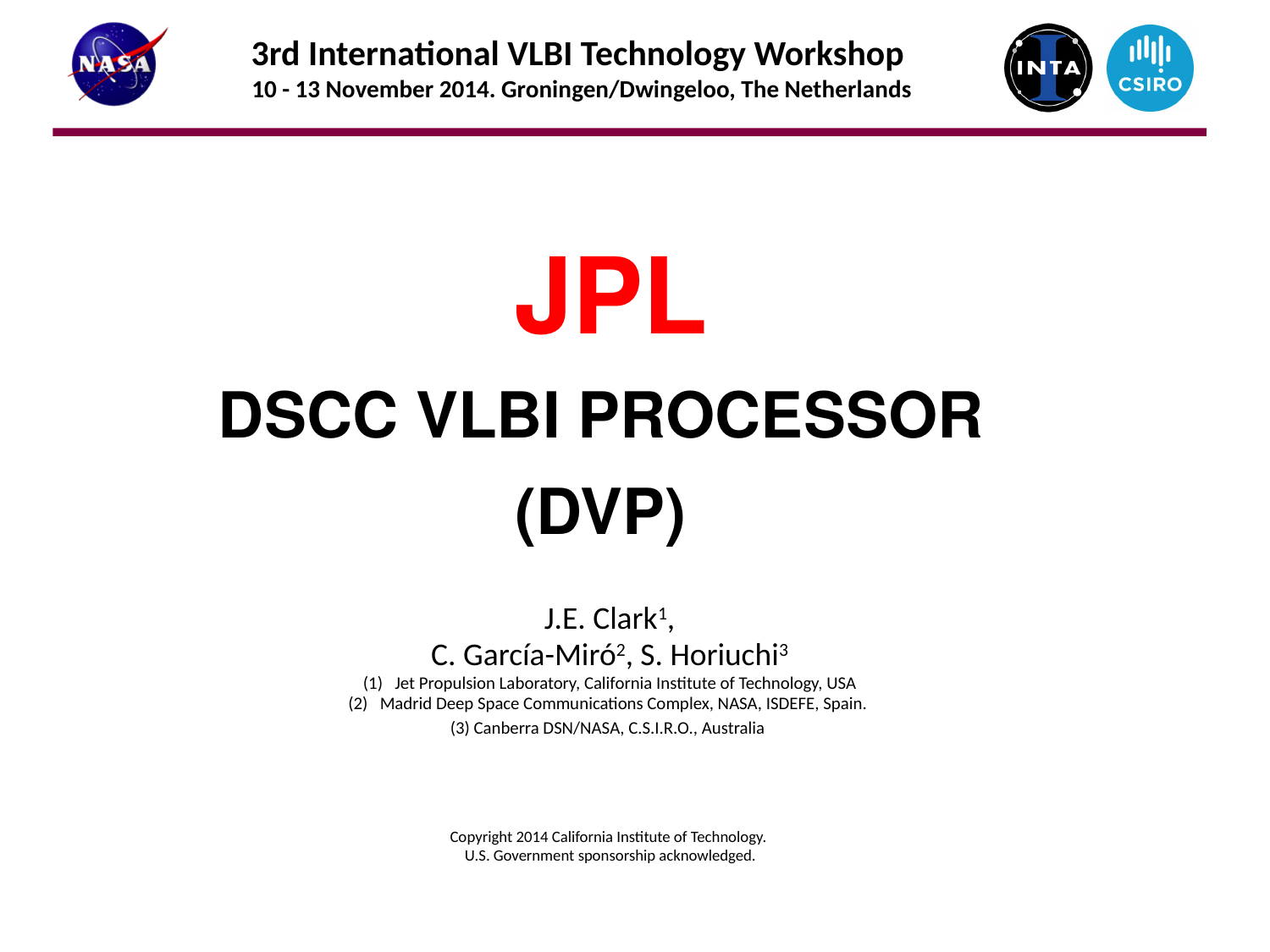

JPL
DSCC VLBI PROCESSOR
(DVP)

J.E. Clark1,
C. García-Miró2, S. Horiuchi3
Jet Propulsion Laboratory, California Institute of Technology, USA
Madrid Deep Space Communications Complex, NASA, ISDEFE, Spain.
(3) Canberra DSN/NASA, C.S.I.R.O., Australia

Copyright 2014 California Institute of Technology.
U.S. Government sponsorship acknowledged.